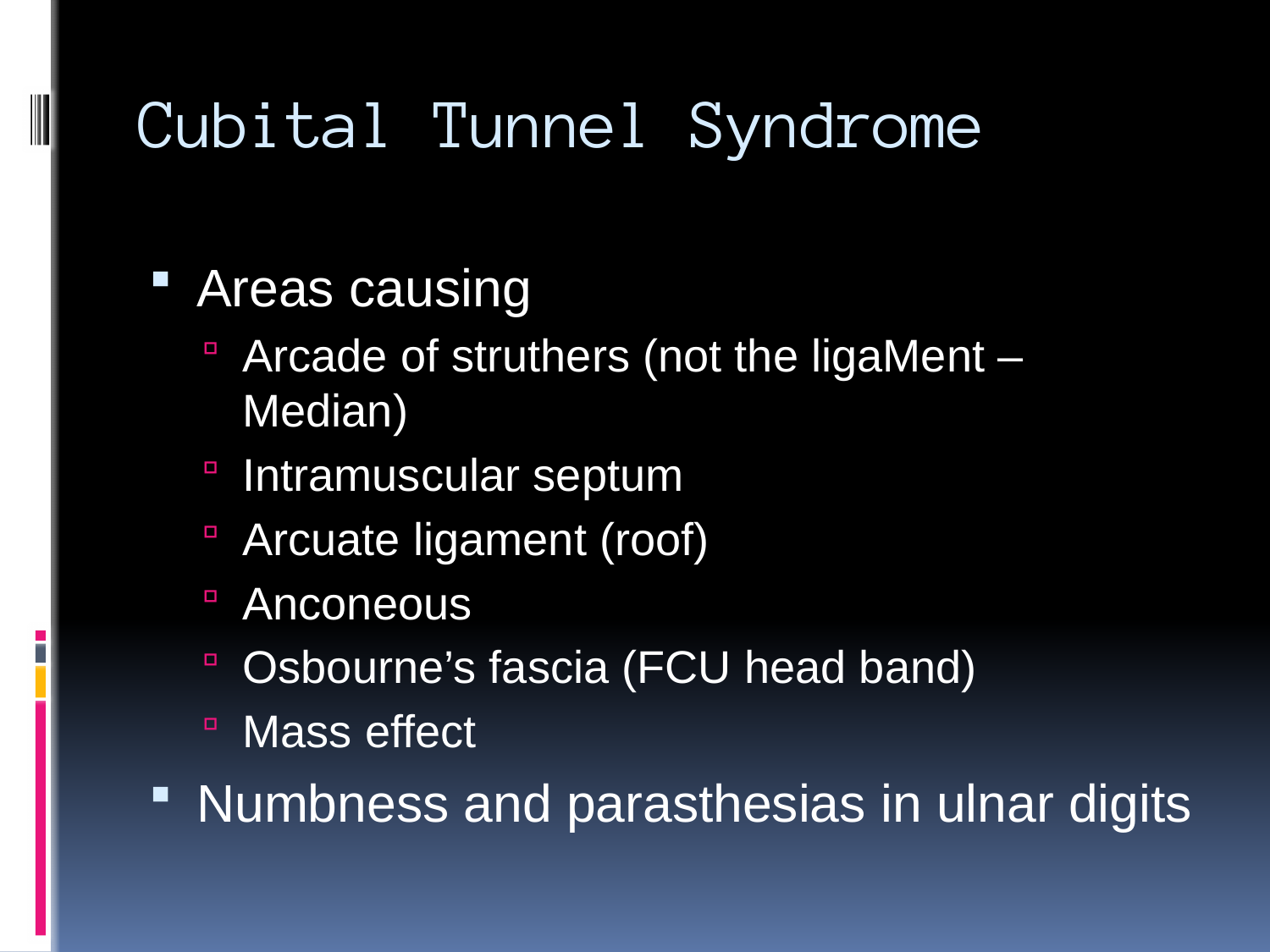

# Cubital Tunnel Syndrome
Areas causing
Arcade of struthers (not the ligaMent – Median)
Intramuscular septum
Arcuate ligament (roof)
Anconeous
Osbourne’s fascia (FCU head band)
Mass effect
Numbness and parasthesias in ulnar digits